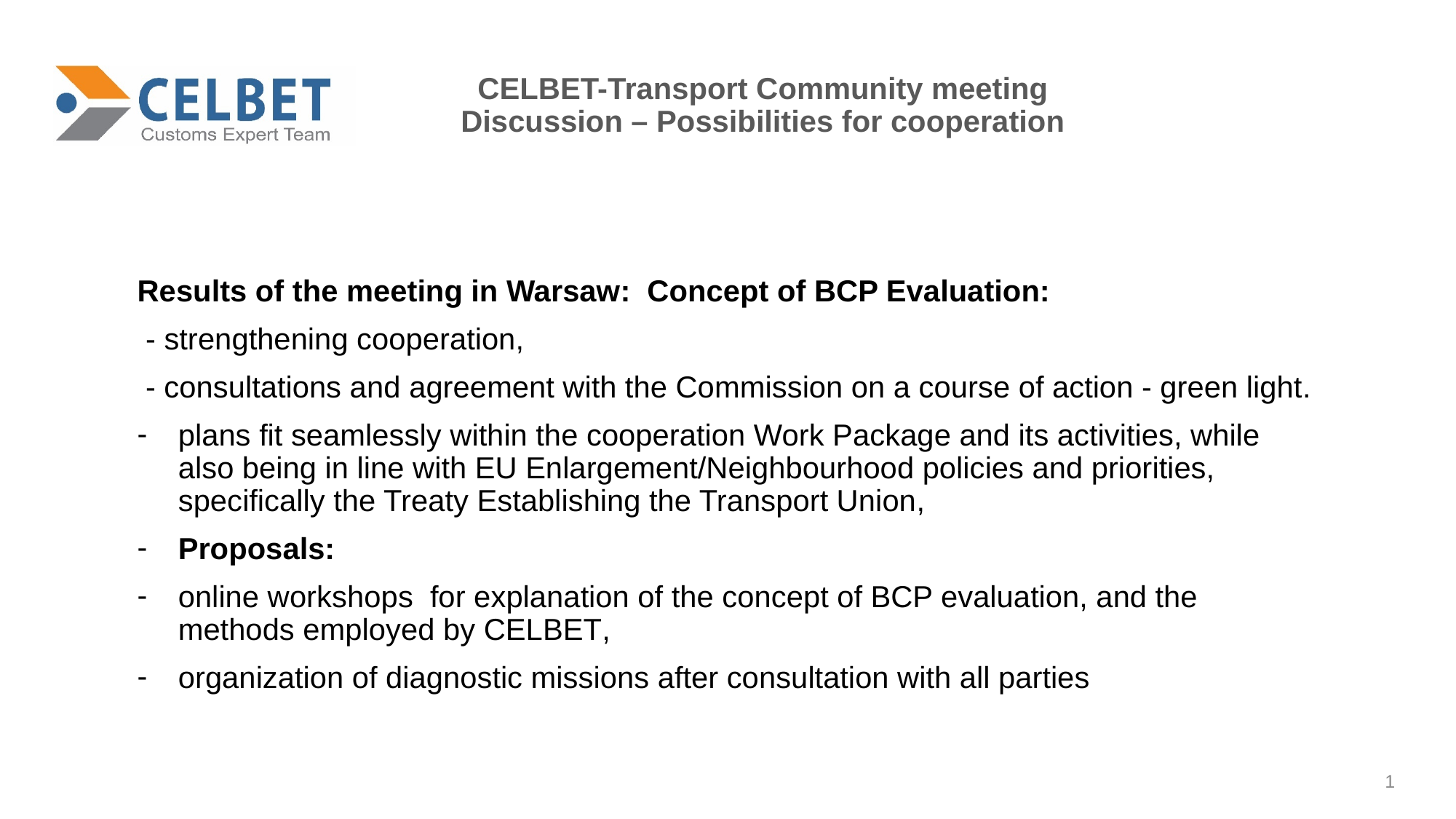

# CELBET-Transport Community meeting Discussion – Possibilities for cooperation
Results of the meeting in Warsaw:  Concept of BCP Evaluation:
 - strengthening cooperation,
 - consultations and agreement with the Commission on a course of action - green light.
plans fit seamlessly within the cooperation Work Package and its activities, while also being in line with EU Enlargement/Neighbourhood policies and priorities, specifically the Treaty Establishing the Transport Union,
Proposals:
online workshops  for explanation of the concept of BCP evaluation, and the methods employed by CELBET,
organization of diagnostic missions after consultation with all parties

1